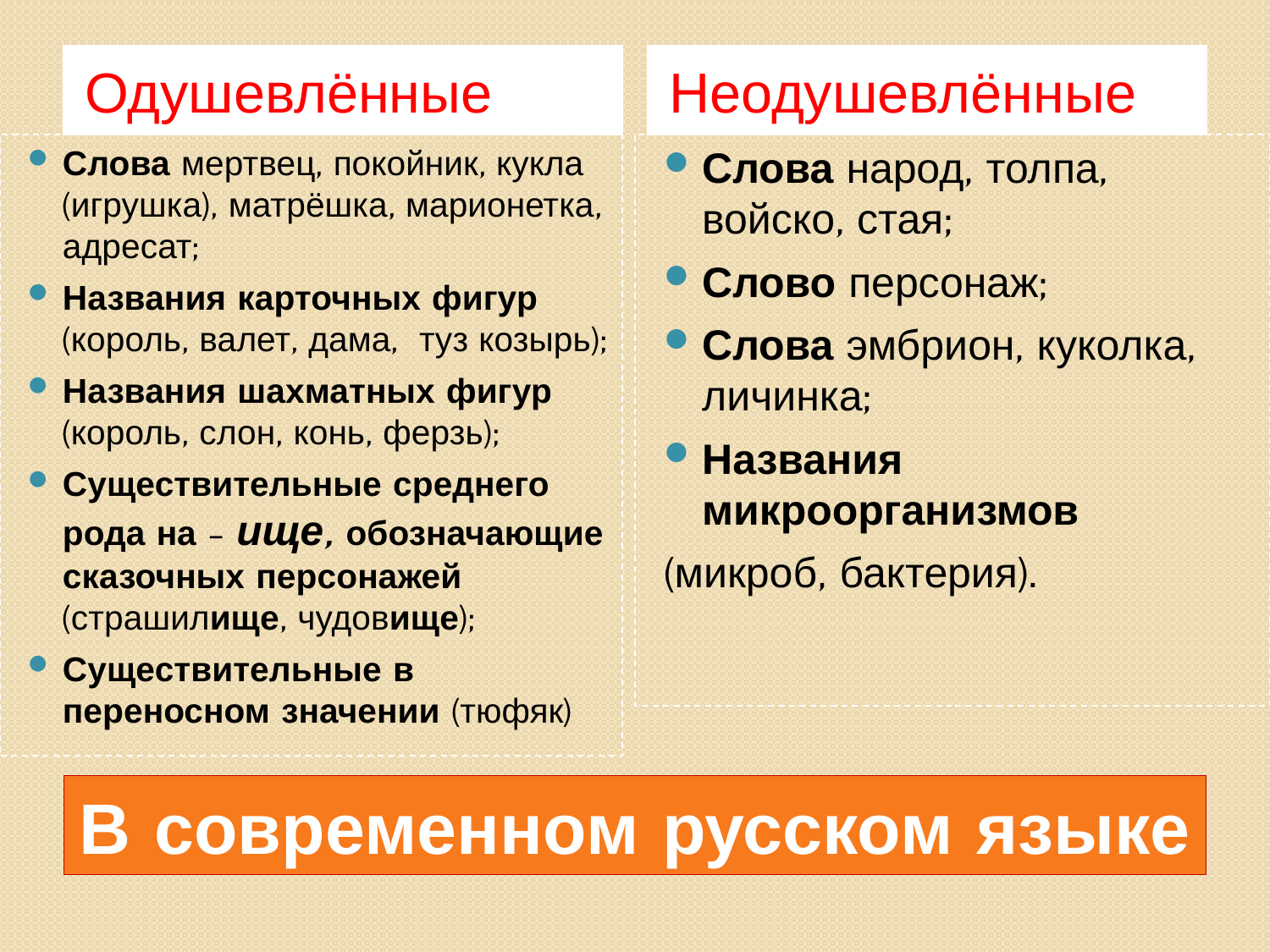

Одушевлённые
Неодушевлённые
Слова мертвец, покойник, кукла (игрушка), матрёшка, марионетка, адресат;
Названия карточных фигур (король, валет, дама,  туз козырь);
Названия шахматных фигур (король, слон, конь, ферзь);
Существительные среднего рода на – ище, обозначающие сказочных персонажей (страшилище, чудовище);
Существительные в переносном значении (тюфяк)

Слова народ, толпа, войско, стая;
Слово персонаж;
Слова эмбрион, куколка, личинка;
Названия микроорганизмов
(микроб, бактерия).

# В современном русском языке